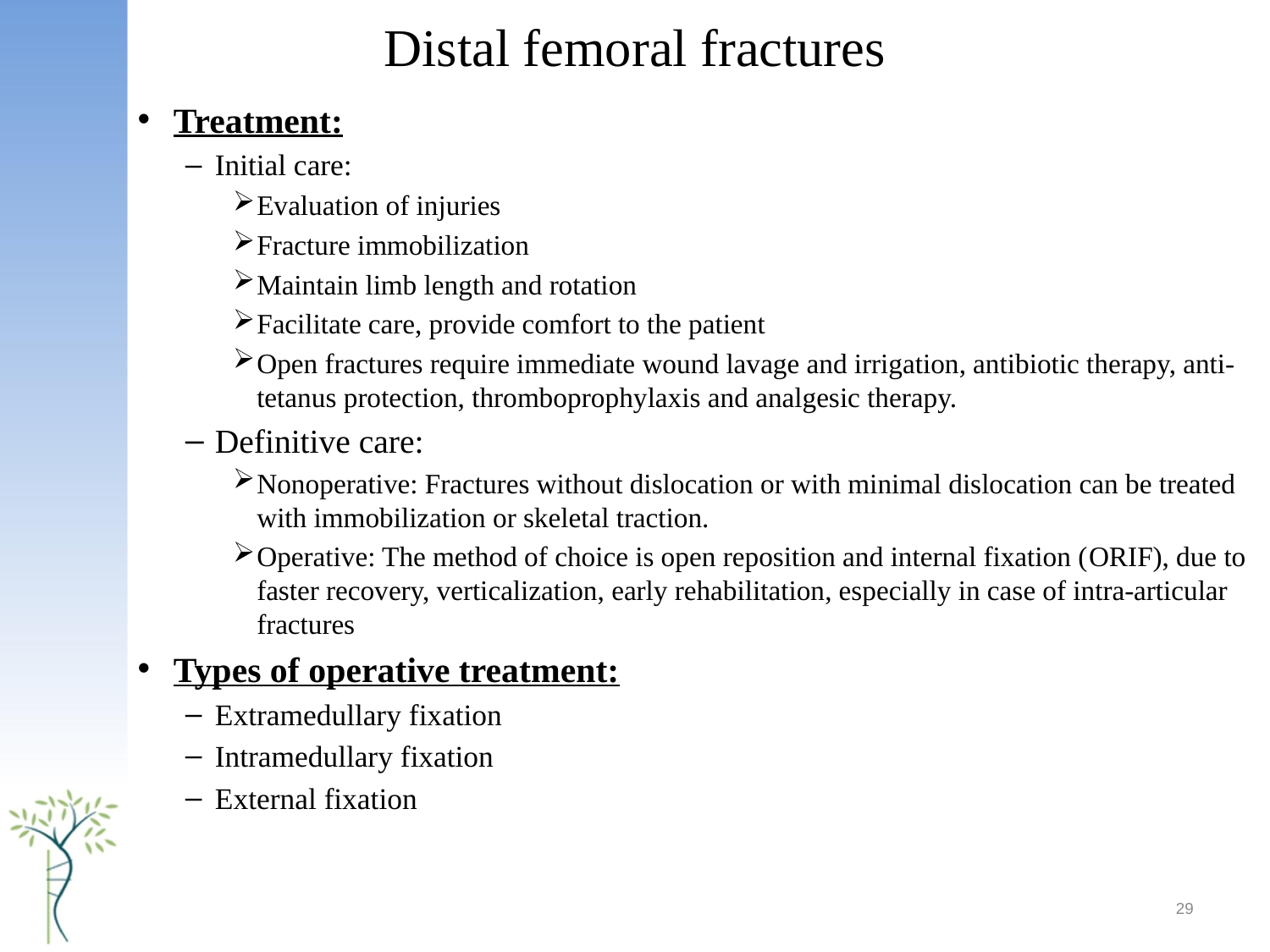

# Distal femoral fractures
Treatment:
Initial care:
Evaluation of injuries
Fracture immobilization
Maintain limb length and rotation
Facilitate care, provide comfort to the patient
Open fractures require immediate wound lavage and irrigation, antibiotic therapy, anti-tetanus protection, thromboprophylaxis and analgesic therapy.
Definitive care:
Nonoperative: Fractures without dislocation or with minimal dislocation can be treated with immobilization or skeletal traction.
Operative: The method of choice is open reposition and internal fixation (ORIF), due to faster recovery, verticalization, early rehabilitation, especially in case of intra-articular fractures
Types of operative treatment:
Extramedullary fixation
Intramedullary fixation
External fixation
29